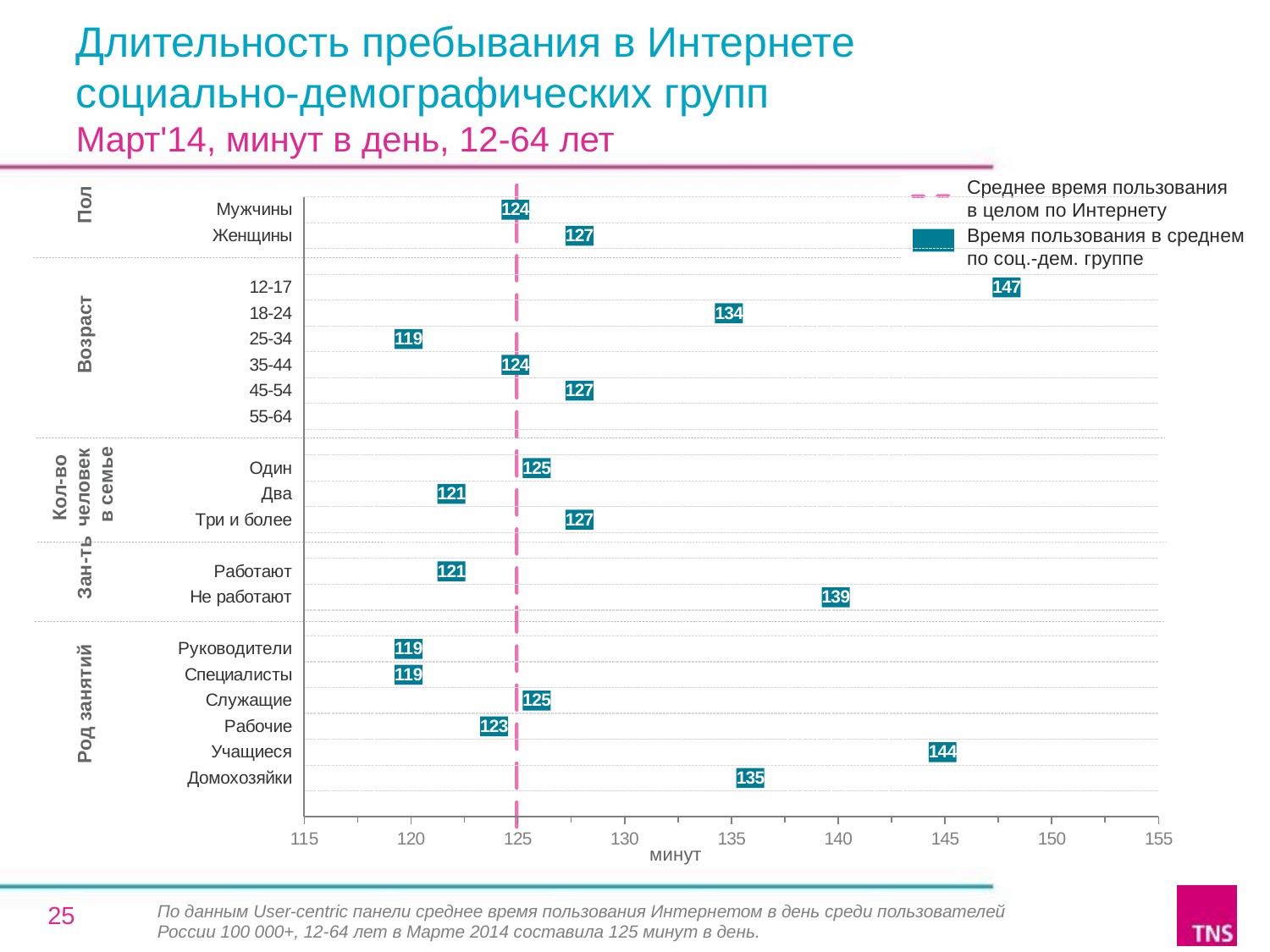

Длительность пребывания в Интернете
социально-демографических групп
Март'14, минут в день, 12-64 лет
Среднее время пользования
в целом по Интернету

Время пользования в среднем
по соц.-дем. группе

Пол

### Chart

| Category |  |
|---|---|
| Мужчины | 124.0 |
| Женщины | 127.0 |
|  | None |
|  12-17 | 147.0 |
| 18-24 | 134.0 |
| 25-34 | 119.0 |
| 35-44 | 124.0 |
| 45-54 | 127.0 |
| 55-64 | 114.0 |
|  | None |
| Один | 125.0 |
| Два | 121.0 |
| Три и более | 127.0 |
|  | None |
| Работают | 121.0 |
| Не работают | 139.0 |
|  | None |
| Руководители | 119.0 |
| Специалисты | 119.0 |
| Служащие | 125.0 |
| Рабочие | 123.0 |
| Учащиеся | 144.0 |
| Домохозяйки | 135.0 |
Возраст
Кол-во
человек
в семье

Зан-ть

Род занятий
25
По данным User-centric панели среднее время пользования Интернетом в день среди пользователей России 100 000+, 12-64 лет в Марте 2014 составила 125 минут в день.